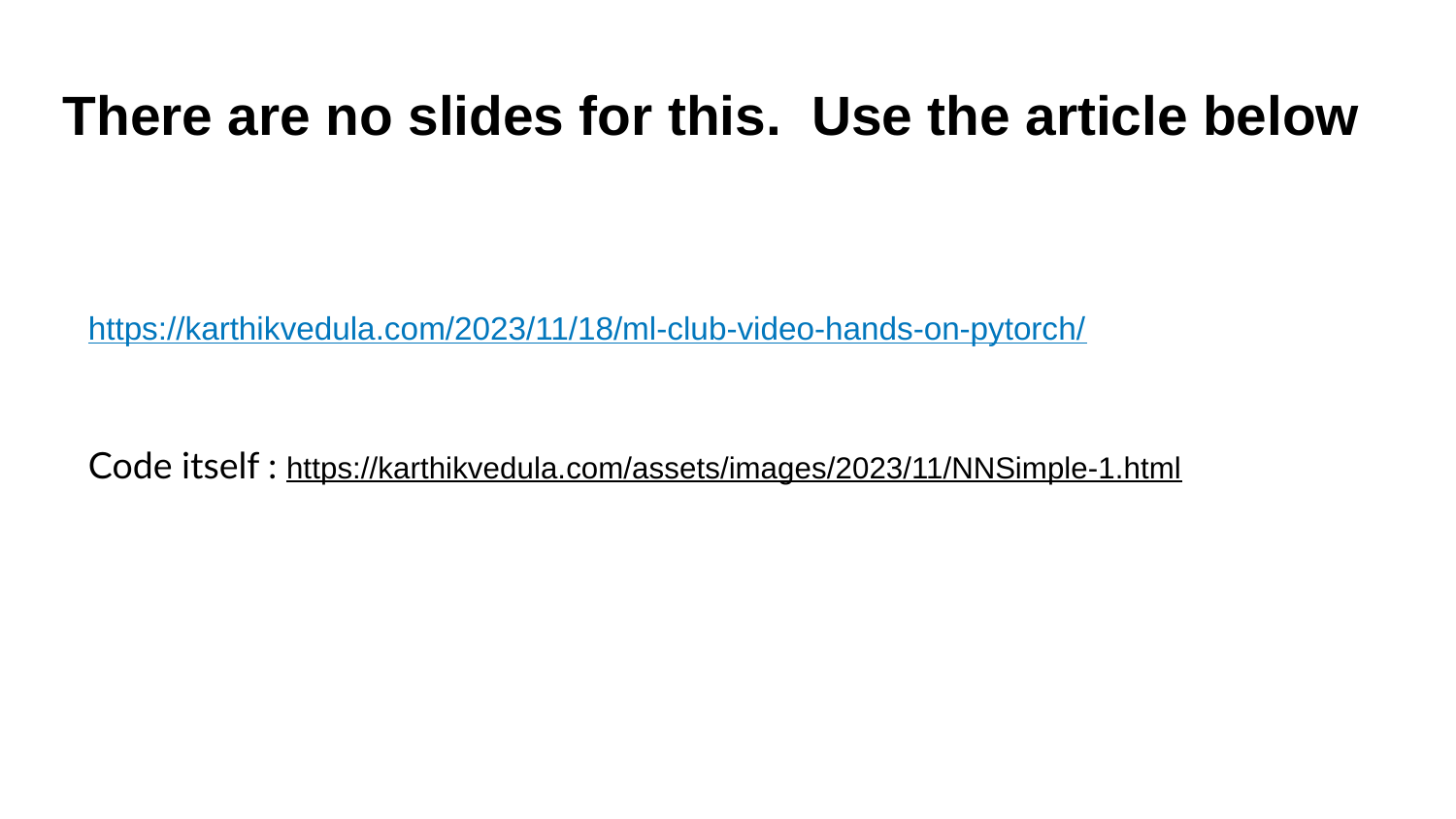

# There are no slides for this.  Use the article below

https://karthikvedula.com/2023/11/18/ml-club-video-hands-on-pytorch/

Code itself : https://karthikvedula.com/assets/images/2023/11/NNSimple-1.html